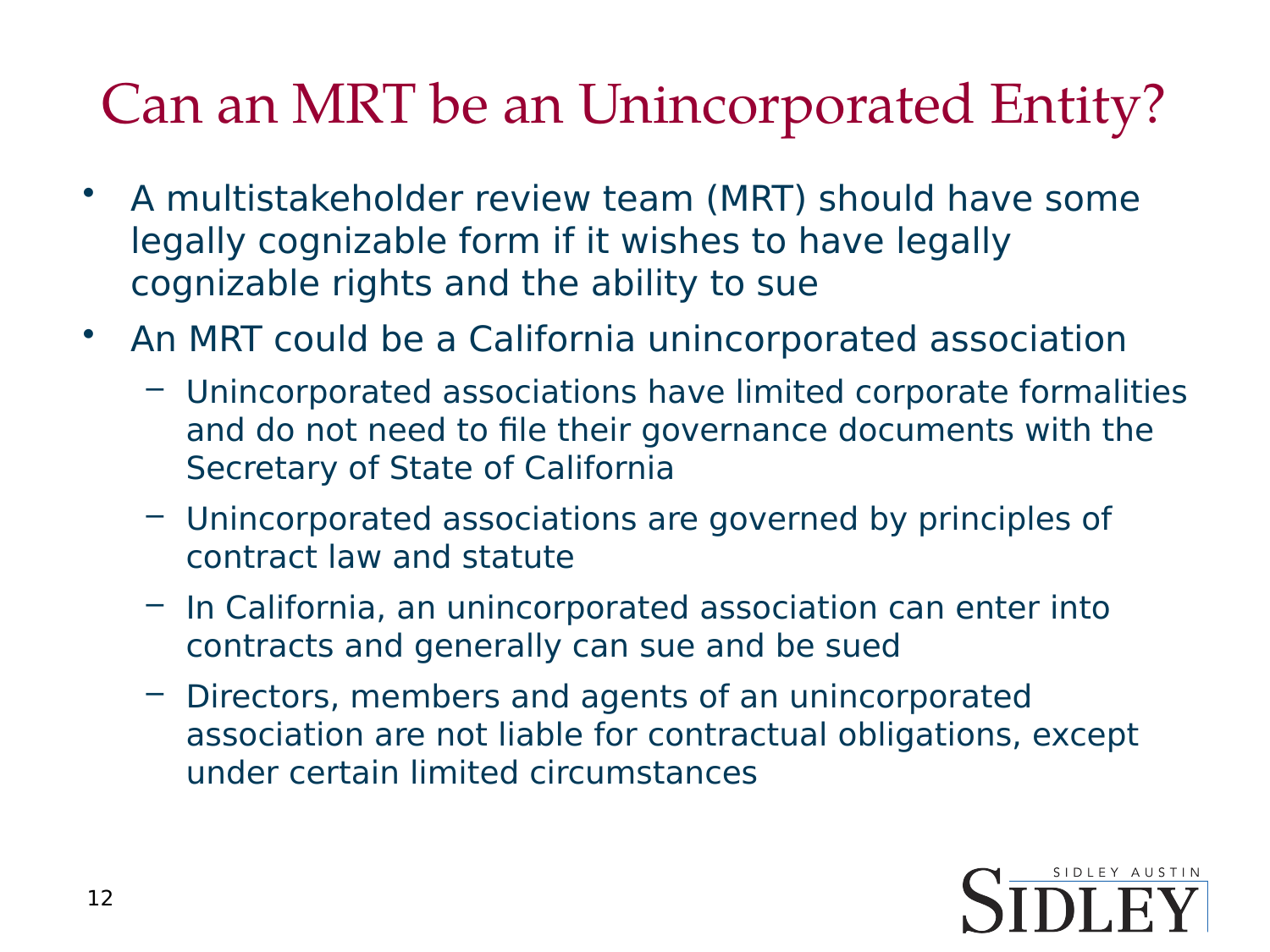

# Can an MRT be an Unincorporated Entity?
A multistakeholder review team (MRT) should have some legally cognizable form if it wishes to have legally cognizable rights and the ability to sue
An MRT could be a California unincorporated association
Unincorporated associations have limited corporate formalities and do not need to file their governance documents with the Secretary of State of California
Unincorporated associations are governed by principles of contract law and statute
In California, an unincorporated association can enter into contracts and generally can sue and be sued
Directors, members and agents of an unincorporated association are not liable for contractual obligations, except under certain limited circumstances

12